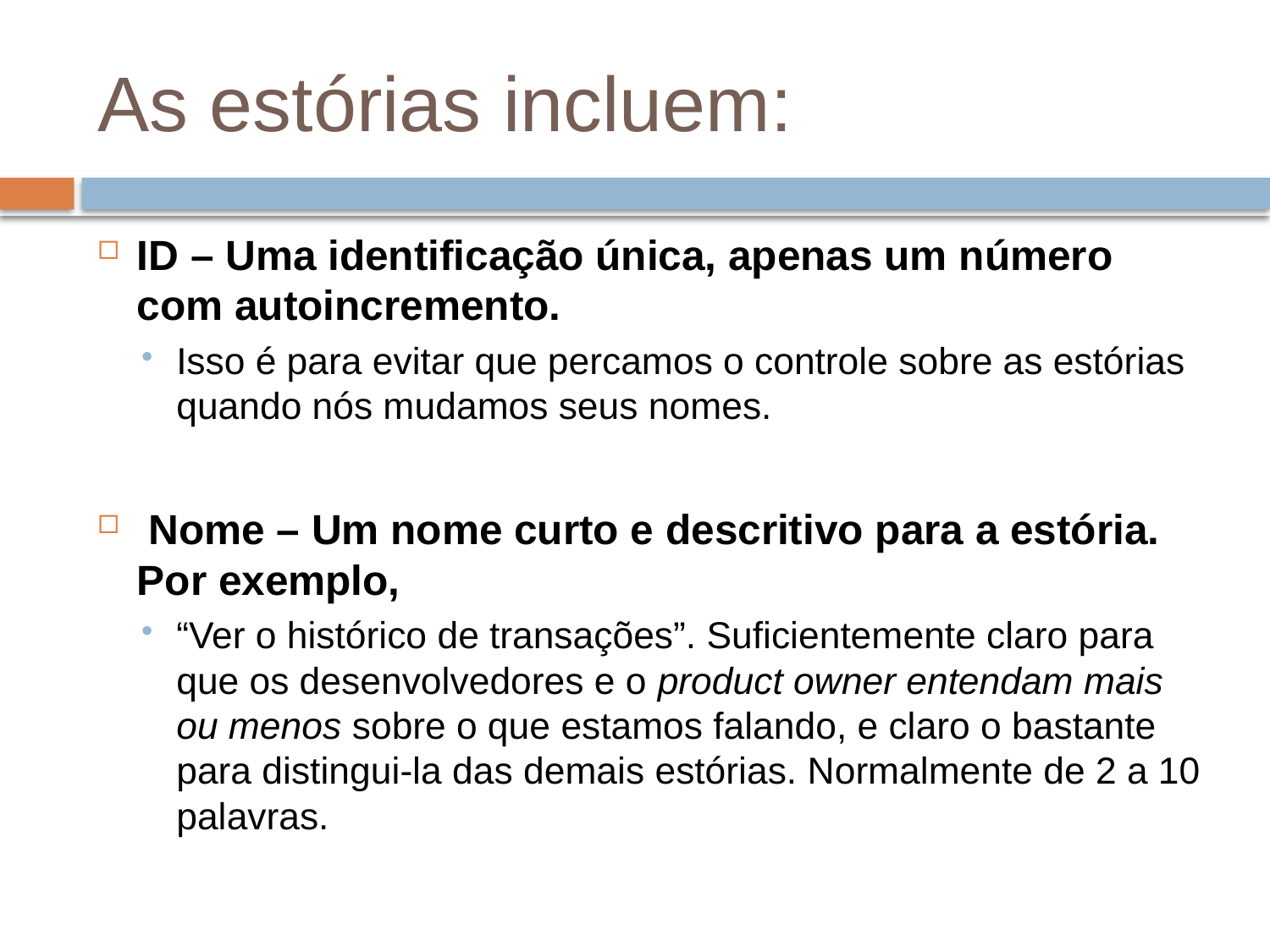

# As estórias incluem:
ID – Uma identificação única, apenas um número com autoincremento.
Isso é para evitar que percamos o controle sobre as estórias quando nós mudamos seus nomes.

 Nome – Um nome curto e descritivo para a estória. Por exemplo,
“Ver o histórico de transações”. Suficientemente claro para que os desenvolvedores e o product owner entendam mais ou menos sobre o que estamos falando, e claro o bastante para distingui-la das demais estórias. Normalmente de 2 a 10 palavras.